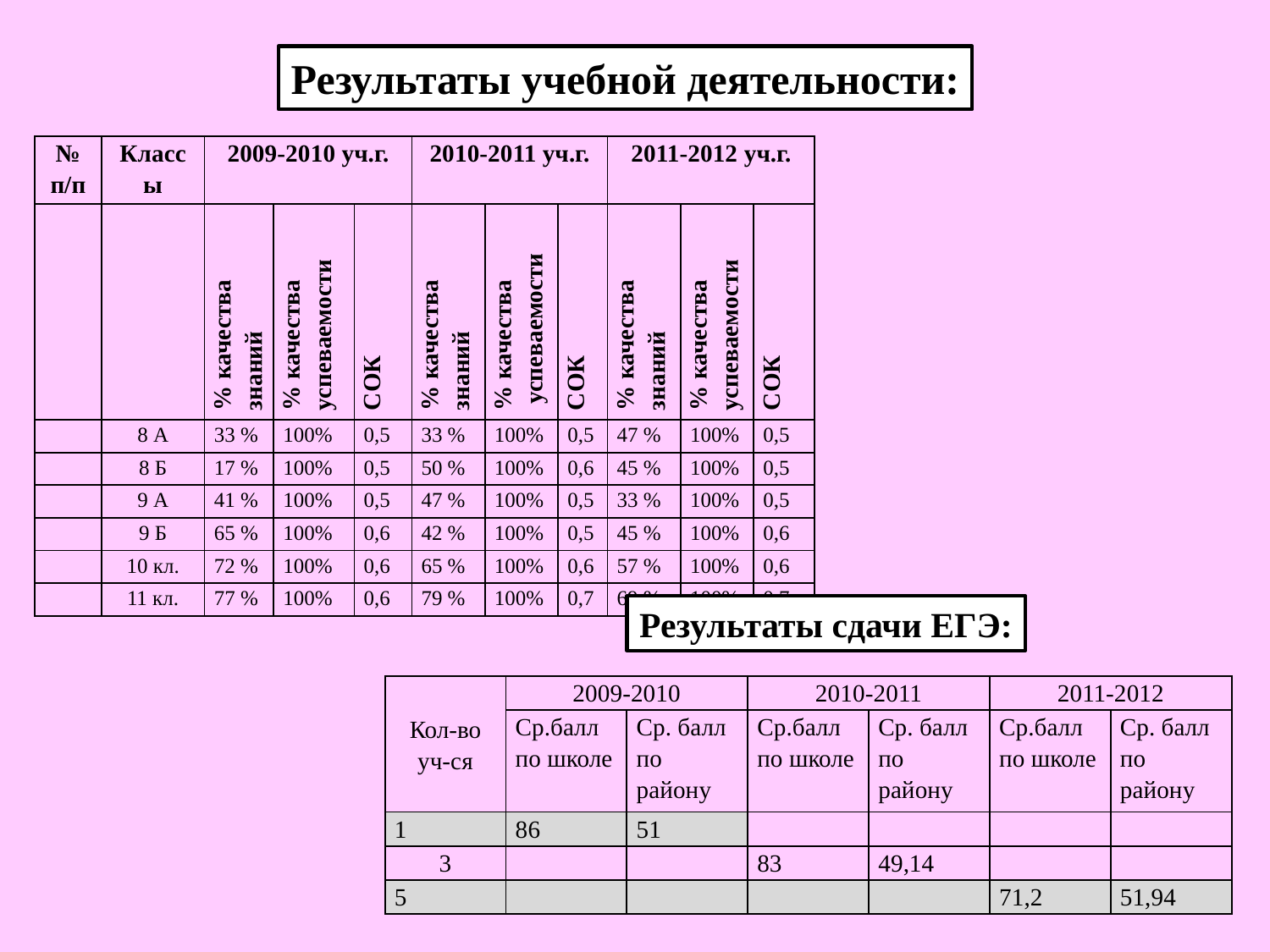

Результаты учебной деятельности:
| № п/п | Классы | 2009-2010 уч.г. |  |  | 2010-2011 уч.г. |  |  | 2011-2012 уч.г. |  |  |
| --- | --- | --- | --- | --- | --- | --- | --- | --- | --- | --- |
|  |  | % качества знаний | % качества успеваемости | СОК | % качества знаний | % качества успеваемости | СОК | % качества знаний | % качества успеваемости | СОК |
|  | 8 А | 33 % | 100% | 0,5 | 33 % | 100% | 0,5 | 47 % | 100% | 0,5 |
|  | 8 Б | 17 % | 100% | 0,5 | 50 % | 100% | 0,6 | 45 % | 100% | 0,5 |
|  | 9 А | 41 % | 100% | 0,5 | 47 % | 100% | 0,5 | 33 % | 100% | 0,5 |
|  | 9 Б | 65 % | 100% | 0,6 | 42 % | 100% | 0,5 | 45 % | 100% | 0,6 |
|  | 10 кл. | 72 % | 100% | 0,6 | 65 % | 100% | 0,6 | 57 % | 100% | 0,6 |
|  | 11 кл. | 77 % | 100% | 0,6 | 79 % | 100% | 0,7 | 69 % | 100% | 0,7 |
Результаты сдачи ЕГЭ:
| Кол-во уч-ся | 2009-2010 |  | 2010-2011 |  | 2011-2012 |  |
| --- | --- | --- | --- | --- | --- | --- |
|  | Ср.балл по школе | Ср. балл по району | Ср.балл по школе | Ср. балл по району | Ср.балл по школе | Ср. балл по району |
| 1 | 86 | 51 |  |  |  |  |
| 3 |  |  | 83 | 49,14 |  |  |
| 5 |  |  |  |  | 71,2 | 51,94 |